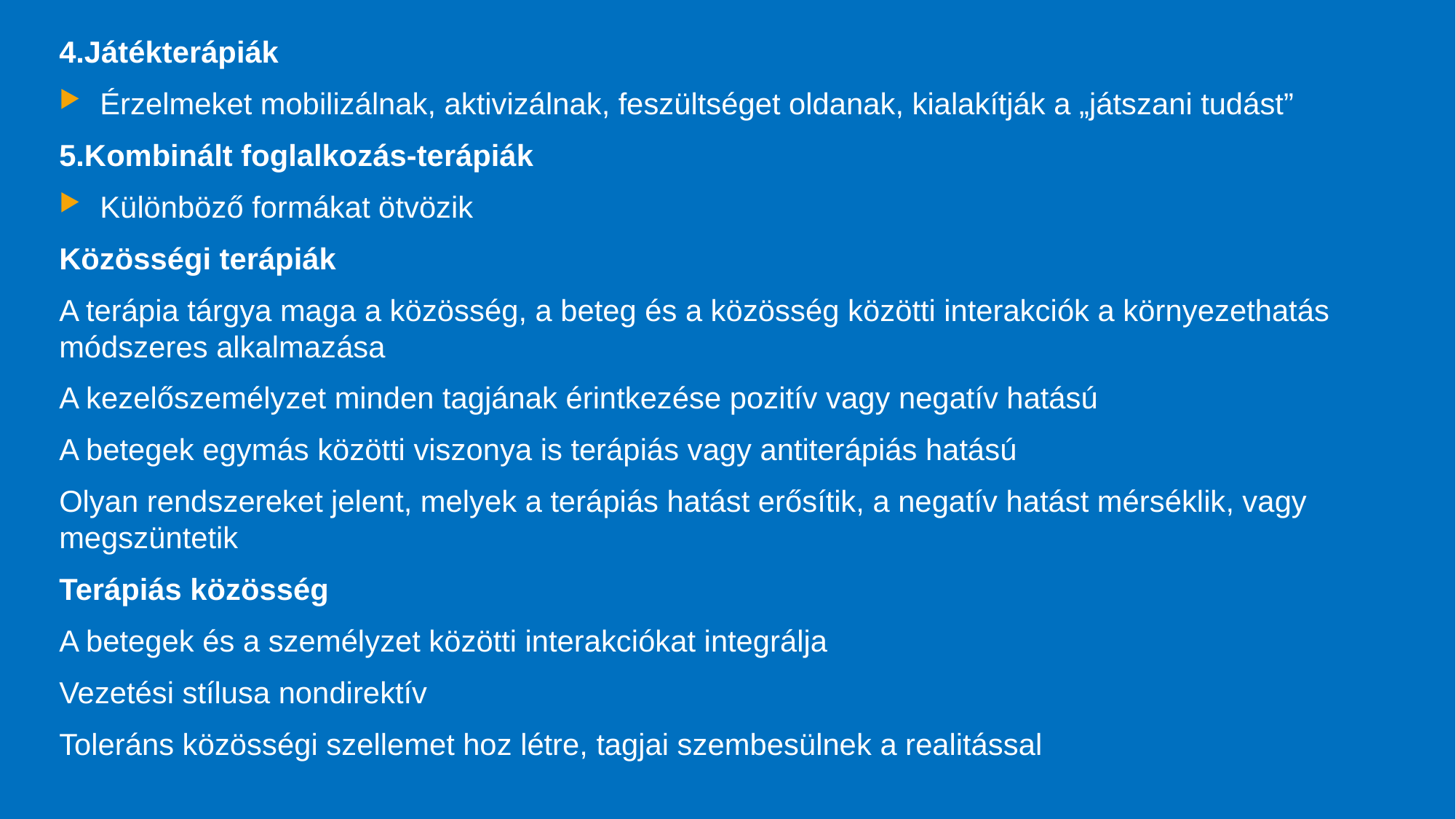

4.Játékterápiák
Érzelmeket mobilizálnak, aktivizálnak, feszültséget oldanak, kialakítják a „játszani tudást”
5.Kombinált foglalkozás-terápiák
Különböző formákat ötvözik
Közösségi terápiák
A terápia tárgya maga a közösség, a beteg és a közösség közötti interakciók a környezethatás módszeres alkalmazása
A kezelőszemélyzet minden tagjának érintkezése pozitív vagy negatív hatású
A betegek egymás közötti viszonya is terápiás vagy antiterápiás hatású
Olyan rendszereket jelent, melyek a terápiás hatást erősítik, a negatív hatást mérséklik, vagy megszüntetik
Terápiás közösség
A betegek és a személyzet közötti interakciókat integrálja
Vezetési stílusa nondirektív
Toleráns közösségi szellemet hoz létre, tagjai szembesülnek a realitással